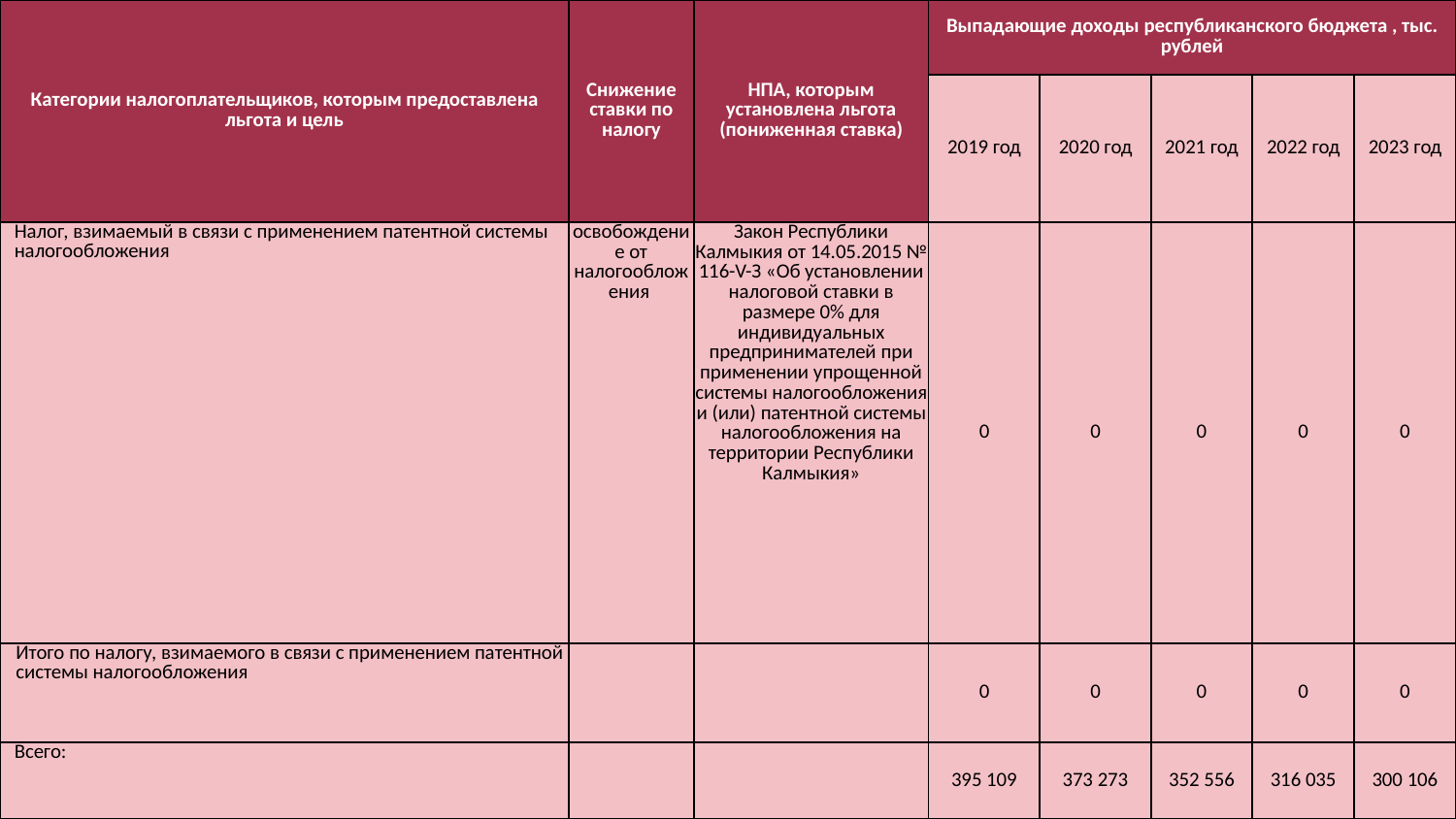

| Категории налогоплательщиков, которым предоставлена льгота и цель | Снижение ставки по налогу | НПА, которым установлена льгота (пониженная ставка) | Выпадающие доходы республиканского бюджета , тыс. рублей |  |  |  |  |
| --- | --- | --- | --- | --- | --- | --- | --- |
|  |  |  | 2019 год | 2020 год | 2021 год | 2022 год | 2023 год |
| Налог, взимаемый в связи с применением патентной системы налогообложения | освобождение от налогообложения | Закон Республики Калмыкия от 14.05.2015 № 116-V-З «Об установлении налоговой ставки в размере 0% для индивидуальных предпринимателей при применении упрощенной системы налогообложения и (или) патентной системы налогообложения на территории Республики Калмыкия» | 0 | 0 | 0 | 0 | 0 |
| Итого по налогу, взимаемого в связи с применением патентной системы налогообложения |  |  | 0 | 0 | 0 | 0 | 0 |
| Всего: |  |  | 395 109 | 373 273 | 352 556 | 316 035 | 300 106 |
44